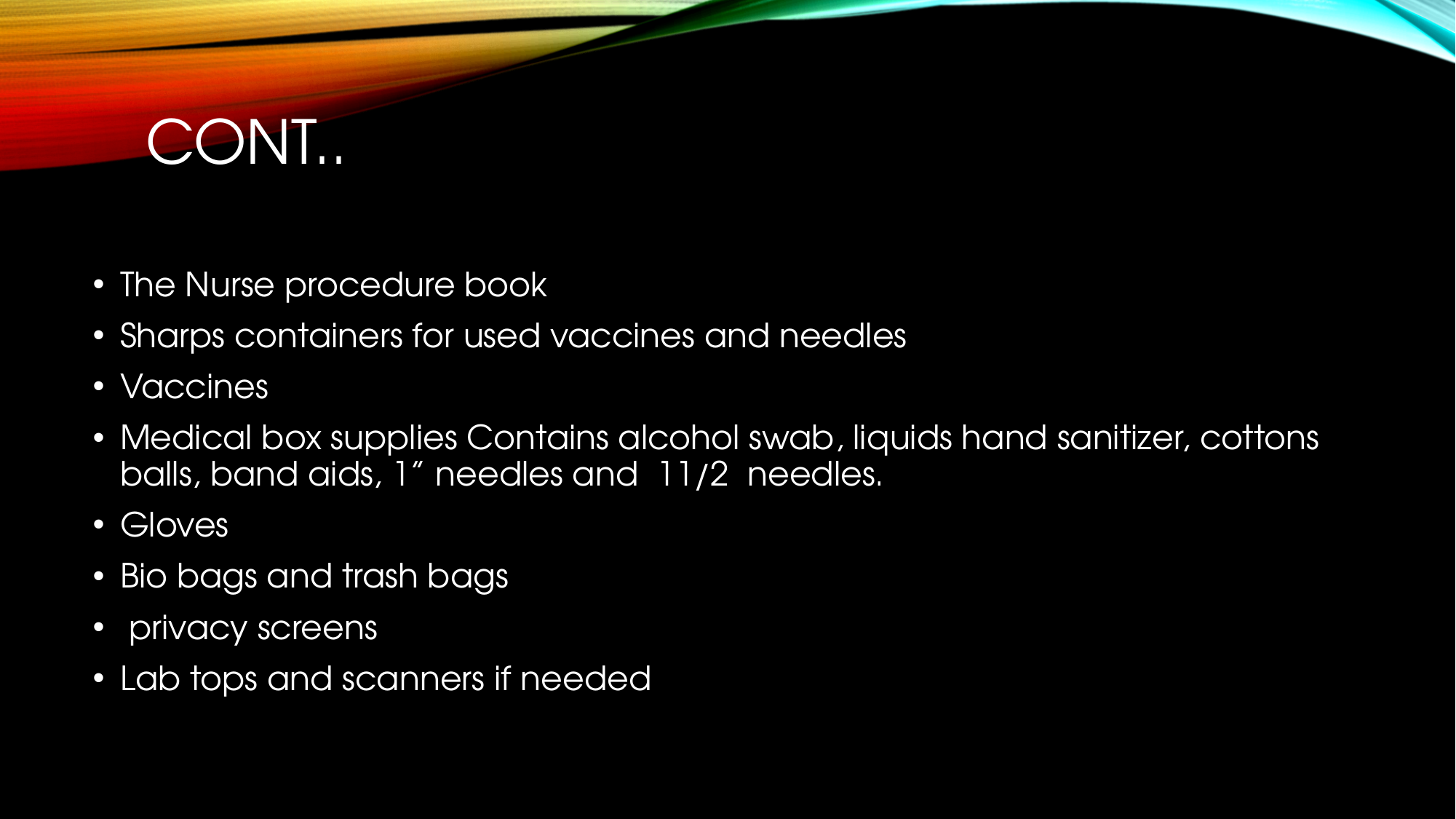

# Cont..
The Nurse procedure book
Sharps containers for used vaccines and needles
Vaccines
Medical box supplies Contains alcohol swab, liquids hand sanitizer, cottons balls, band aids, 1” needles and  11/2  needles.
Gloves
Bio bags and trash bags
 privacy screens
Lab tops and scanners if needed